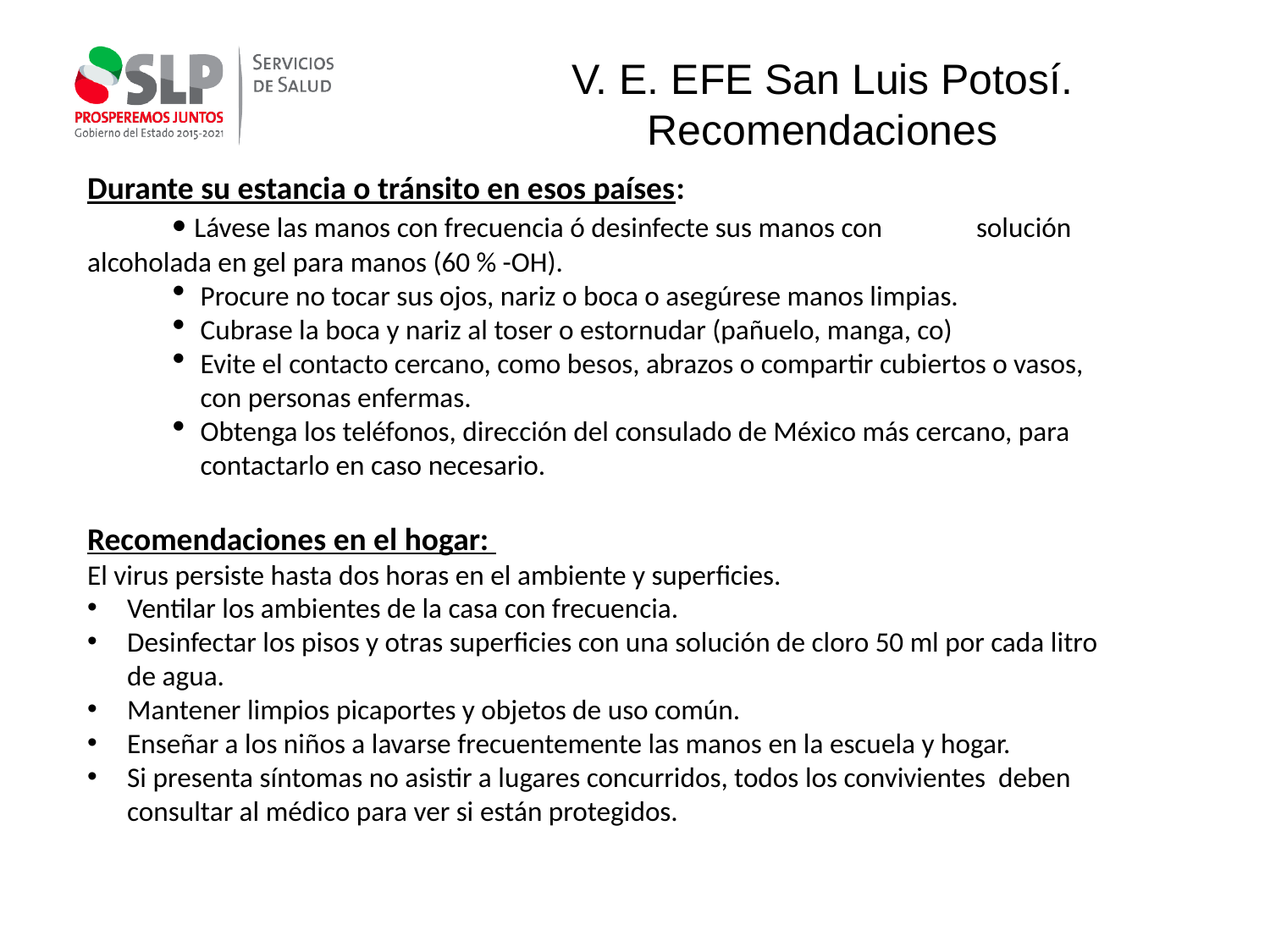

V. E. EFE San Luis Potosí.
Recomendaciones
Durante su estancia o tránsito en esos países:
	• Lávese las manos con frecuencia ó desinfecte sus manos con 	solución 	alcoholada en gel para manos (60 % -OH).
Procure no tocar sus ojos, nariz o boca o asegúrese manos limpias.
Cubrase la boca y nariz al toser o estornudar (pañuelo, manga, co)
Evite el contacto cercano, como besos, abrazos o compartir cubiertos o vasos, con personas enfermas.
Obtenga los teléfonos, dirección del consulado de México más cercano, para contactarlo en caso necesario.

Recomendaciones en el hogar:
El virus persiste hasta dos horas en el ambiente y superficies.
Ventilar los ambientes de la casa con frecuencia.
Desinfectar los pisos y otras superficies con una solución de cloro 50 ml por cada litro de agua.
Mantener limpios picaportes y objetos de uso común.
Enseñar a los niños a lavarse frecuentemente las manos en la escuela y hogar.
Si presenta síntomas no asistir a lugares concurridos, todos los convivientes  deben consultar al médico para ver si están protegidos.